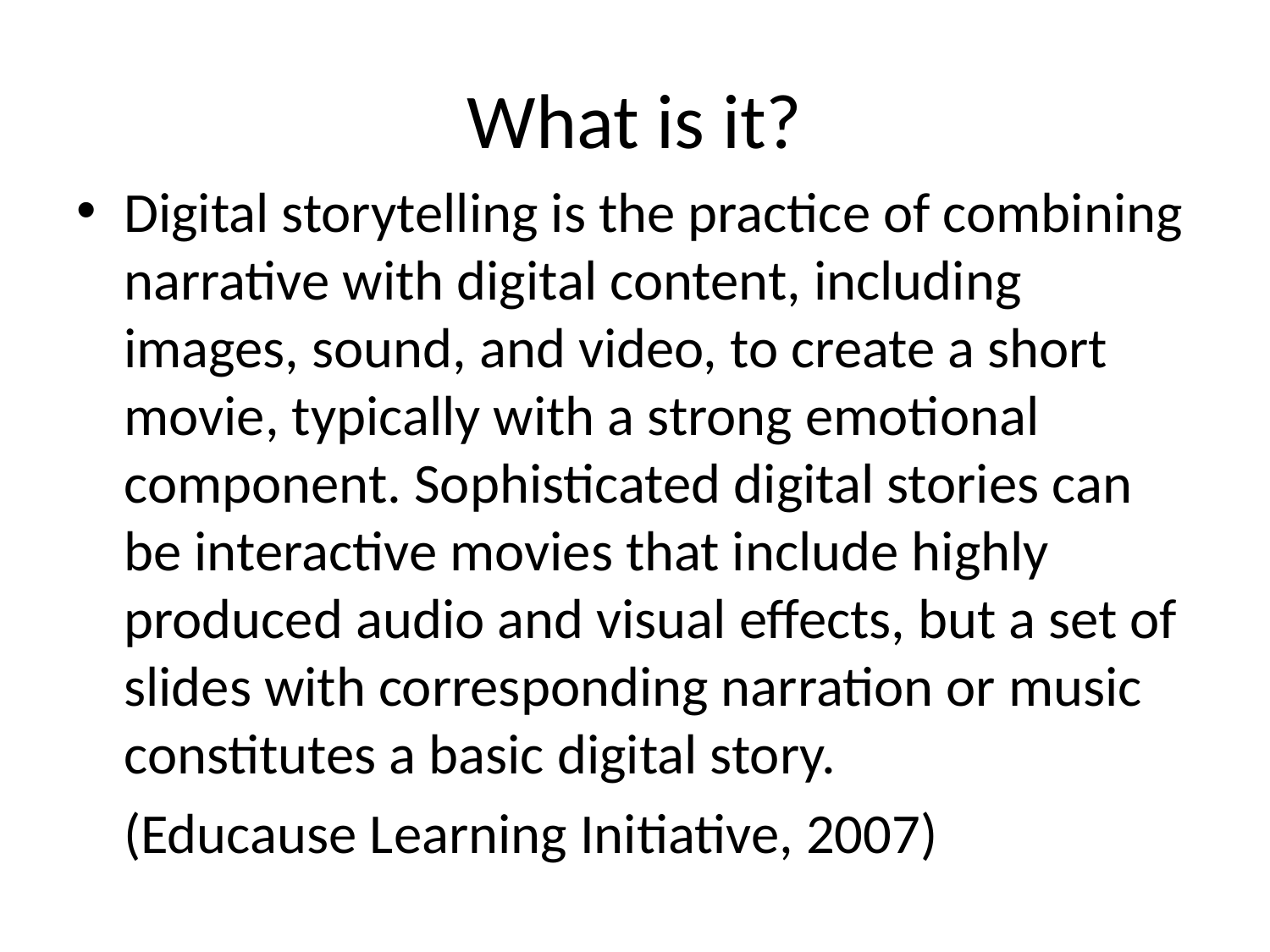

# What is it?
Digital storytelling is the practice of combining narrative with digital content, including images, sound, and video, to create a short movie, typically with a strong emotional component. Sophisticated digital stories can be interactive movies that include highly produced audio and visual effects, but a set of slides with corresponding narration or music constitutes a basic digital story.
	(Educause Learning Initiative, 2007)